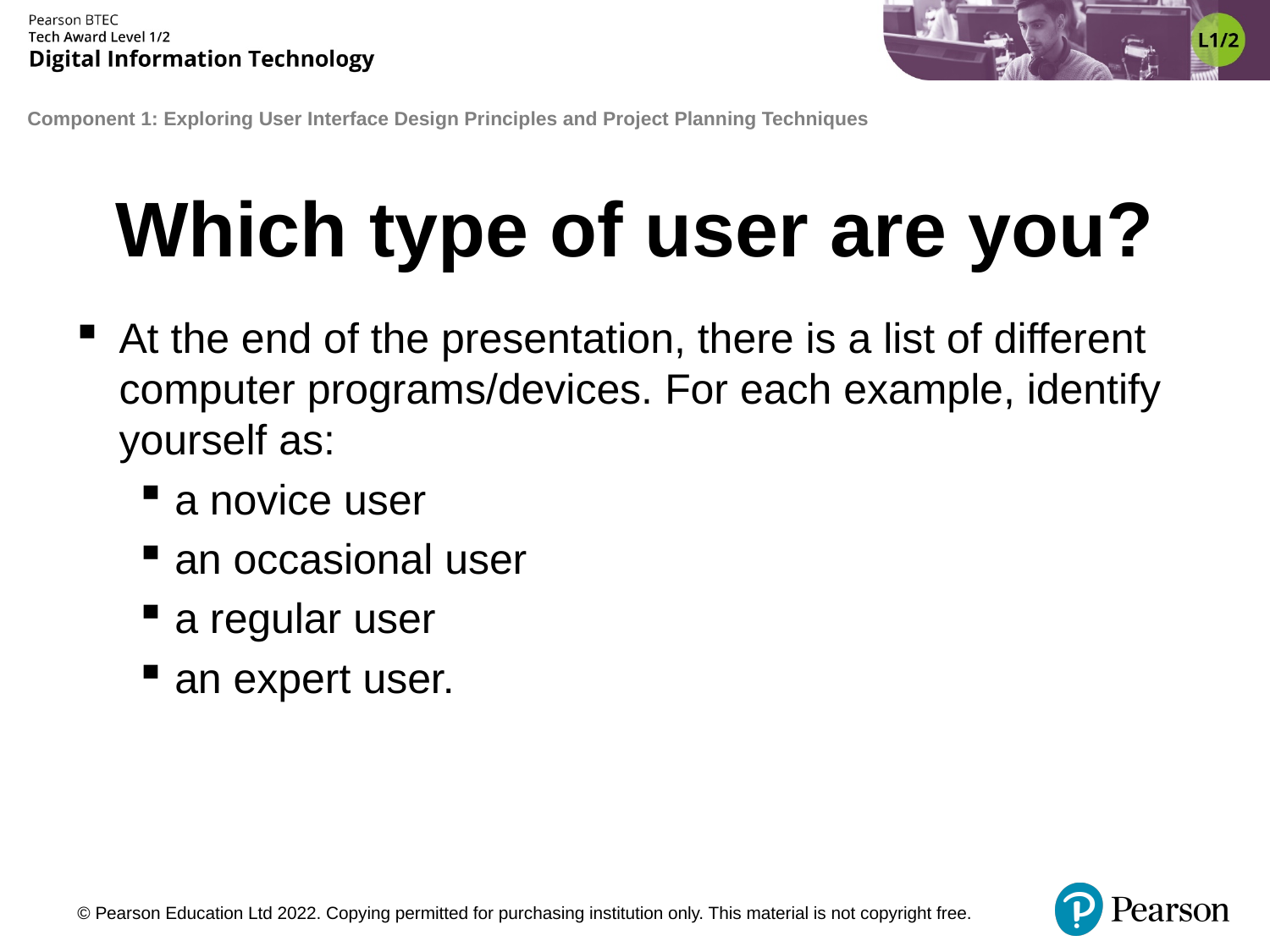

# Which type of user are you?
At the end of the presentation, there is a list of different  computer programs/devices. For each example, identify yourself as:
a novice user
an occasional user
a regular user
an expert user.